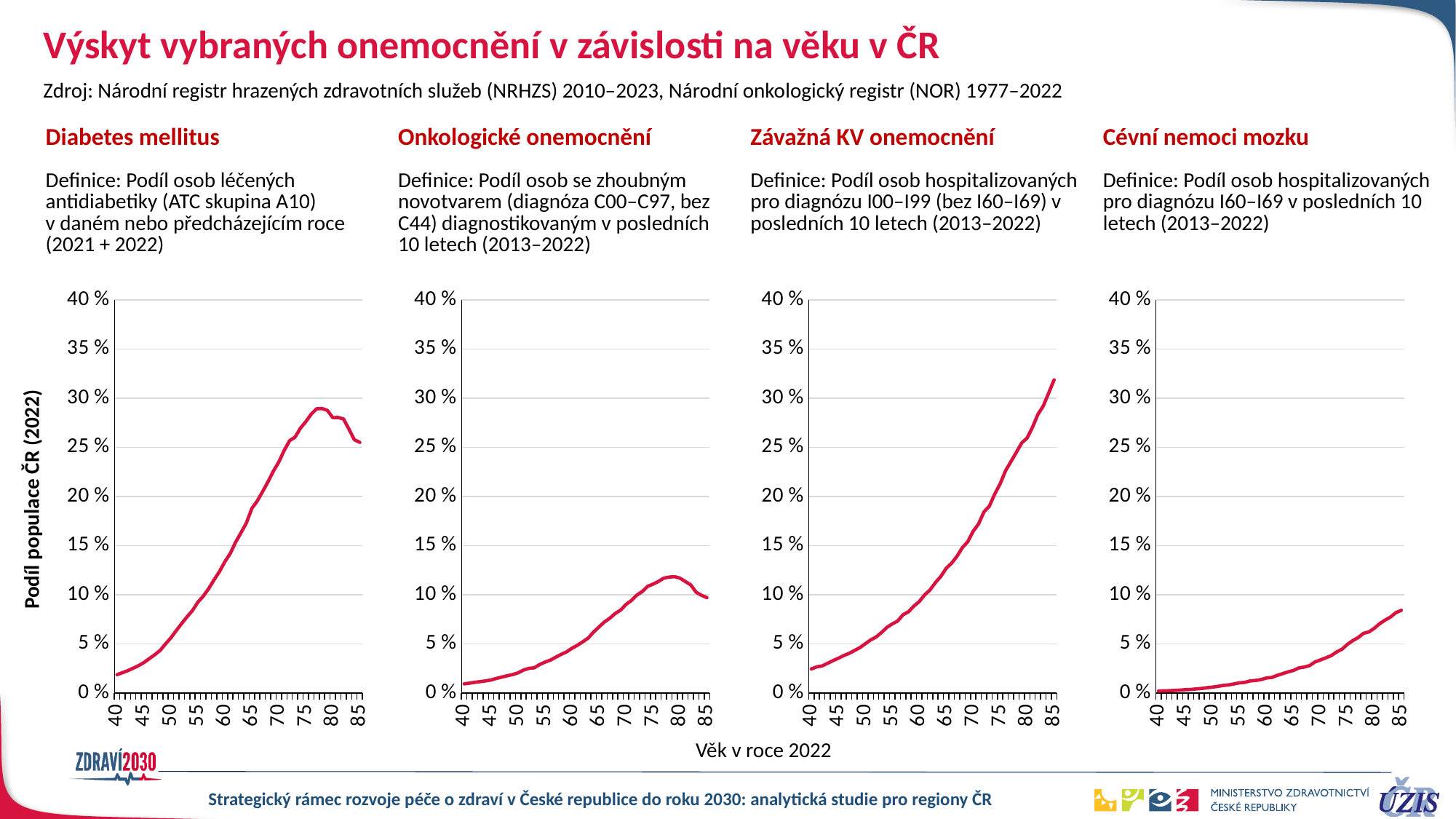

# Výskyt vybraných onemocnění v závislosti na věku v ČR
Zdroj: Národní registr hrazených zdravotních služeb (NRHZS) 2010–2023, Národní onkologický registr (NOR) 1977–2022
| Diabetes mellitus | Onkologické onemocnění | Závažná KV onemocnění | Cévní nemoci mozku |
| --- | --- | --- | --- |
| Definice: Podíl osob léčených antidiabetiky (ATC skupina A10) v daném nebo předcházejícím roce (2021 + 2022) | Definice: Podíl osob se zhoubným novotvarem (diagnóza C00–C97, bez C44) diagnostikovaným v posledních 10 letech (2013–2022) | Definice: Podíl osob hospitalizovaných pro diagnózu I00–I99 (bez I60–I69) v posledních 10 letech (2013–2022) | Definice: Podíl osob hospitalizovaných pro diagnózu I60–I69 v posledních 10 letech (2013–2022) |

### Chart

| Category | nrhzs |
|---|---|
| 40 | 0.01884119563677575 |
| 41 | 0.020881281326954434 |
| 42 | 0.022946498494215622 |
| 43 | 0.025414447876045174 |
| 44 | 0.028090896842861635 |
| 45 | 0.031224235717249964 |
| 46 | 0.03523625656567835 |
| 47 | 0.039095936268485953 |
| 48 | 0.04351118543526962 |
| 49 | 0.050124552258528875 |
| 50 | 0.056379306062638156 |
| 51 | 0.06375739352337244 |
| 52 | 0.07095432255220674 |
| 53 | 0.07778112752487187 |
| 54 | 0.08413645056199309 |
| 55 | 0.09263348963848132 |
| 56 | 0.09874227051689981 |
| 57 | 0.10635917109890429 |
| 58 | 0.11535962098819781 |
| 59 | 0.12369897662518897 |
| 60 | 0.1337463112455186 |
| 61 | 0.14222893476410609 |
| 62 | 0.15371612925368525 |
| 63 | 0.16334369216802264 |
| 64 | 0.17330300510362145 |
| 65 | 0.18789901780233273 |
| 66 | 0.19555030753249084 |
| 67 | 0.2051201460760763 |
| 68 | 0.21512403609144976 |
| 69 | 0.22599875770751587 |
| 70 | 0.2352549805315087 |
| 71 | 0.24704783201360064 |
| 72 | 0.2569643694513547 |
| 73 | 0.26039671568709094 |
| 74 | 0.26958969900219437 |
| 75 | 0.2761747935509241 |
| 76 | 0.2838310205515545 |
| 77 | 0.2893010017957782 |
| 78 | 0.2896117993308043 |
| 79 | 0.28771124305872736 |
| 80 | 0.28035254505842744 |
| 81 | 0.2804578395695313 |
| 82 | 0.27898818316100443 |
| 83 | 0.26857536522602476 |
| 84 | 0.2578913708830113 |
| 85 | 0.2552058621962149 |

### Chart

| Category | nrhzs |
|---|---|
| 40 | 0.009538650422628324 |
| 41 | 0.010239342964309919 |
| 42 | 0.01111669988093798 |
| 43 | 0.011780112296397591 |
| 44 | 0.012585889432792922 |
| 45 | 0.013490109282058377 |
| 46 | 0.015088926518329972 |
| 47 | 0.0164837493114115 |
| 48 | 0.01776943383922843 |
| 49 | 0.019017414823686858 |
| 50 | 0.020732434244840177 |
| 51 | 0.02355377077934495 |
| 52 | 0.025290649622568738 |
| 53 | 0.02587679630187921 |
| 54 | 0.02924480524879627 |
| 55 | 0.03168204507638784 |
| 56 | 0.03374707330251546 |
| 57 | 0.036685848809835206 |
| 58 | 0.03959219895324543 |
| 59 | 0.04210518664961042 |
| 60 | 0.04581778569047793 |
| 61 | 0.04883096076500726 |
| 62 | 0.05233984864345409 |
| 63 | 0.05616467055413946 |
| 64 | 0.06227885665835086 |
| 65 | 0.06746470227133211 |
| 66 | 0.07245510324571958 |
| 67 | 0.07632325318605991 |
| 68 | 0.08109269351665498 |
| 69 | 0.0845819382792734 |
| 70 | 0.09029599667334517 |
| 71 | 0.09433918916849184 |
| 72 | 0.09977825288708382 |
| 73 | 0.10333427710141066 |
| 74 | 0.10870699292013415 |
| 75 | 0.11094999344606109 |
| 76 | 0.11368347092921131 |
| 77 | 0.11704182243254538 |
| 78 | 0.11812759481205448 |
| 79 | 0.11854852280102887 |
| 80 | 0.11705288175876412 |
| 81 | 0.11355789866567137 |
| 82 | 0.11014502484221834 |
| 83 | 0.10268879298117642 |
| 84 | 0.09953862317847517 |
| 85 | 0.09715852179872424 |

### Chart

| Category | nrhzs |
|---|---|
| 40 | 0.024649383765405864 |
| 41 | 0.026819563452389738 |
| 42 | 0.027721713219704448 |
| 43 | 0.03041505629305999 |
| 44 | 0.03309830691157318 |
| 45 | 0.03555125190206114 |
| 46 | 0.038293948251129785 |
| 47 | 0.04057375312513242 |
| 48 | 0.04344808001766952 |
| 49 | 0.04637954981246872 |
| 50 | 0.05026326900628369 |
| 51 | 0.05422906239902936 |
| 52 | 0.057117472037026835 |
| 53 | 0.06170234147321877 |
| 54 | 0.06693273468030266 |
| 55 | 0.07047345333535017 |
| 56 | 0.07341508074683316 |
| 57 | 0.07976574534251751 |
| 58 | 0.08281799188031501 |
| 59 | 0.08857861379230143 |
| 60 | 0.09322082124072223 |
| 61 | 0.10001501977603845 |
| 62 | 0.10506581092444185 |
| 63 | 0.1125126575648591 |
| 64 | 0.11880187187138222 |
| 65 | 0.12705647636586864 |
| 66 | 0.13226512813230998 |
| 67 | 0.139273660657492 |
| 68 | 0.14808952006211226 |
| 69 | 0.15411244261972215 |
| 70 | 0.16475258004763166 |
| 71 | 0.17222128624159533 |
| 72 | 0.18451903130687733 |
| 73 | 0.1903136085805173 |
| 74 | 0.20277398252805034 |
| 75 | 0.21301120723554856 |
| 76 | 0.22633058141577375 |
| 77 | 0.2356196564303543 |
| 78 | 0.24507335414778258 |
| 79 | 0.2546816029231472 |
| 80 | 0.2595846419375831 |
| 81 | 0.2706758732232279 |
| 82 | 0.2835873506109843 |
| 83 | 0.29226186857941766 |
| 84 | 0.30539947923804306 |
| 85 | 0.3187832779798619 |

### Chart

| Category | nrhzs |
|---|---|
| 40 | 0.0021924055073226346 |
| 41 | 0.002402152543396429 |
| 42 | 0.002559515092862009 |
| 43 | 0.002868251641277328 |
| 44 | 0.0031661202676606637 |
| 45 | 0.00361875778115922 |
| 46 | 0.0038450338125694318 |
| 47 | 0.004380482223823043 |
| 48 | 0.004817046876807707 |
| 49 | 0.005611880542294348 |
| 50 | 0.006246429724561011 |
| 51 | 0.006963264821665249 |
| 52 | 0.007941208882032067 |
| 53 | 0.008448540706605223 |
| 54 | 0.009478672985781991 |
| 55 | 0.010573286945999093 |
| 56 | 0.011031398210962358 |
| 57 | 0.012541052692766006 |
| 58 | 0.013011061498578006 |
| 59 | 0.01388242818932434 |
| 60 | 0.015511060166329292 |
| 61 | 0.016054471721099448 |
| 62 | 0.018155921267139156 |
| 63 | 0.019937846991864242 |
| 64 | 0.02167000929413491 |
| 65 | 0.0231353591160221 |
| 66 | 0.02567877614773517 |
| 67 | 0.02658853991274349 |
| 68 | 0.028093741284306854 |
| 69 | 0.03179208265789992 |
| 70 | 0.03388651570710317 |
| 71 | 0.035969735491874835 |
| 72 | 0.03825336395933841 |
| 73 | 0.04191995736388921 |
| 74 | 0.044772906057218564 |
| 75 | 0.04960512518023332 |
| 76 | 0.05351308624626735 |
| 77 | 0.056550072847607324 |
| 78 | 0.060932621613455536 |
| 79 | 0.062393326762662564 |
| 80 | 0.06610927199162493 |
| 81 | 0.07079095518024323 |
| 82 | 0.07440915805022157 |
| 83 | 0.07748262516969587 |
| 84 | 0.08195148691242976 |
| 85 | 0.08432178818071591 |
Podíl populace ČR (2022)
Věk v roce 2022